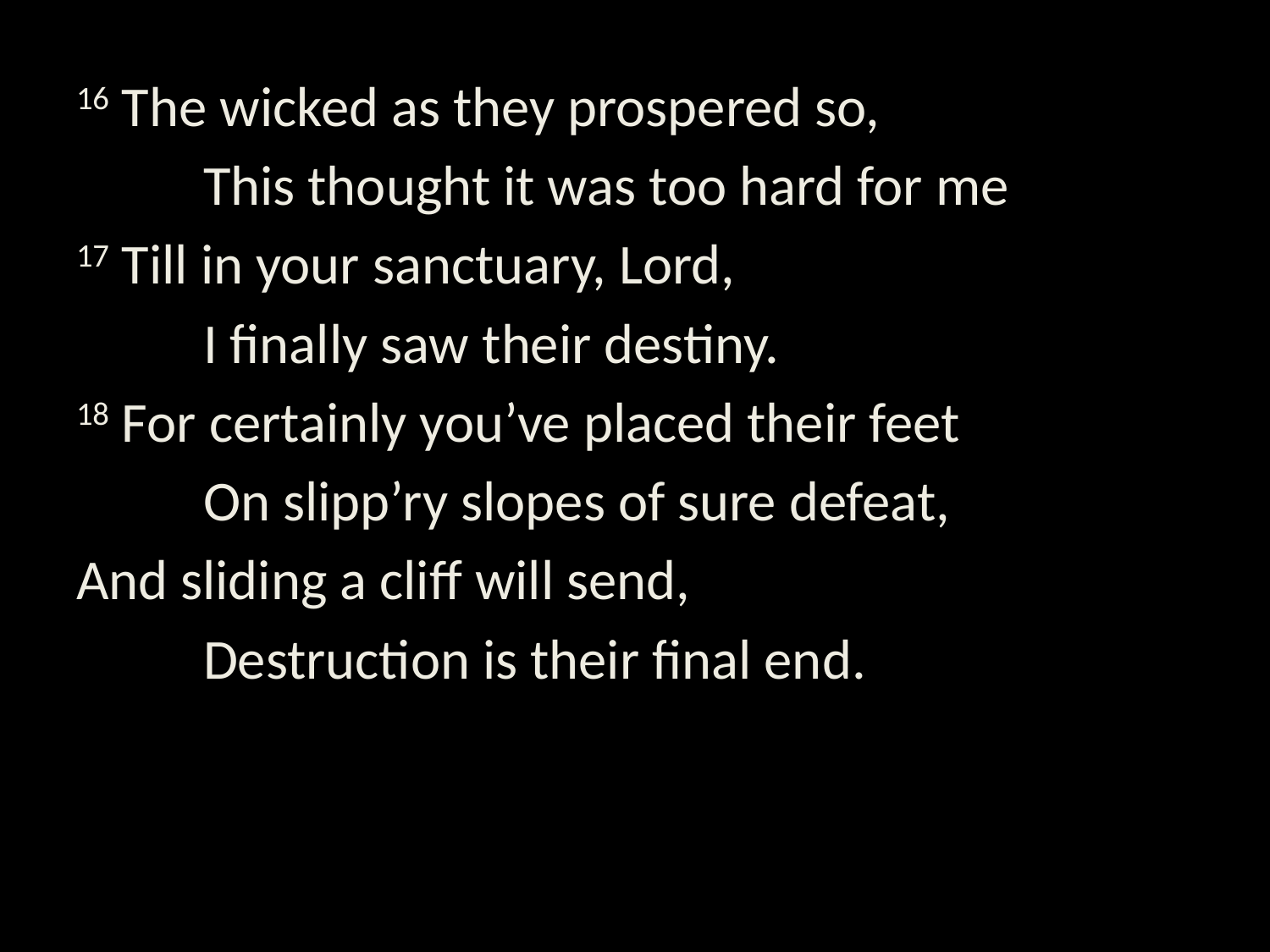

16 The wicked as they prospered so,
	This thought it was too hard for me
17 Till in your sanctuary, Lord,
	I finally saw their destiny.
18 For certainly you’ve placed their feet
	On slipp’ry slopes of sure defeat,
And sliding a cliff will send,
	Destruction is their final end.